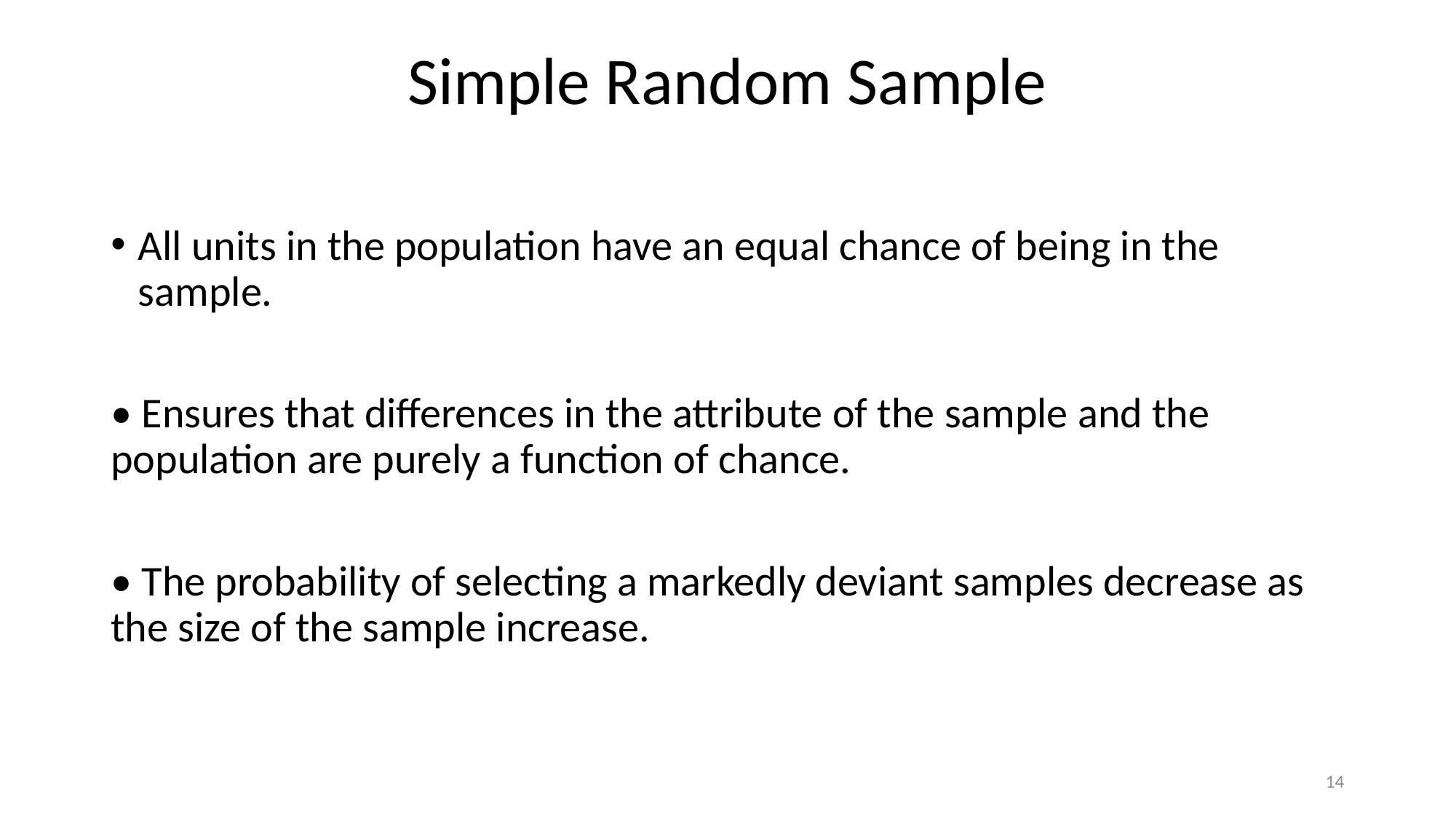

# Simple Random Sample
All units in the population have an equal chance of being in the sample.

• Ensures that differences in the attribute of the sample and the population are purely a function of chance.

• The probability of selecting a markedly deviant samples decrease as the size of the sample increase.
14